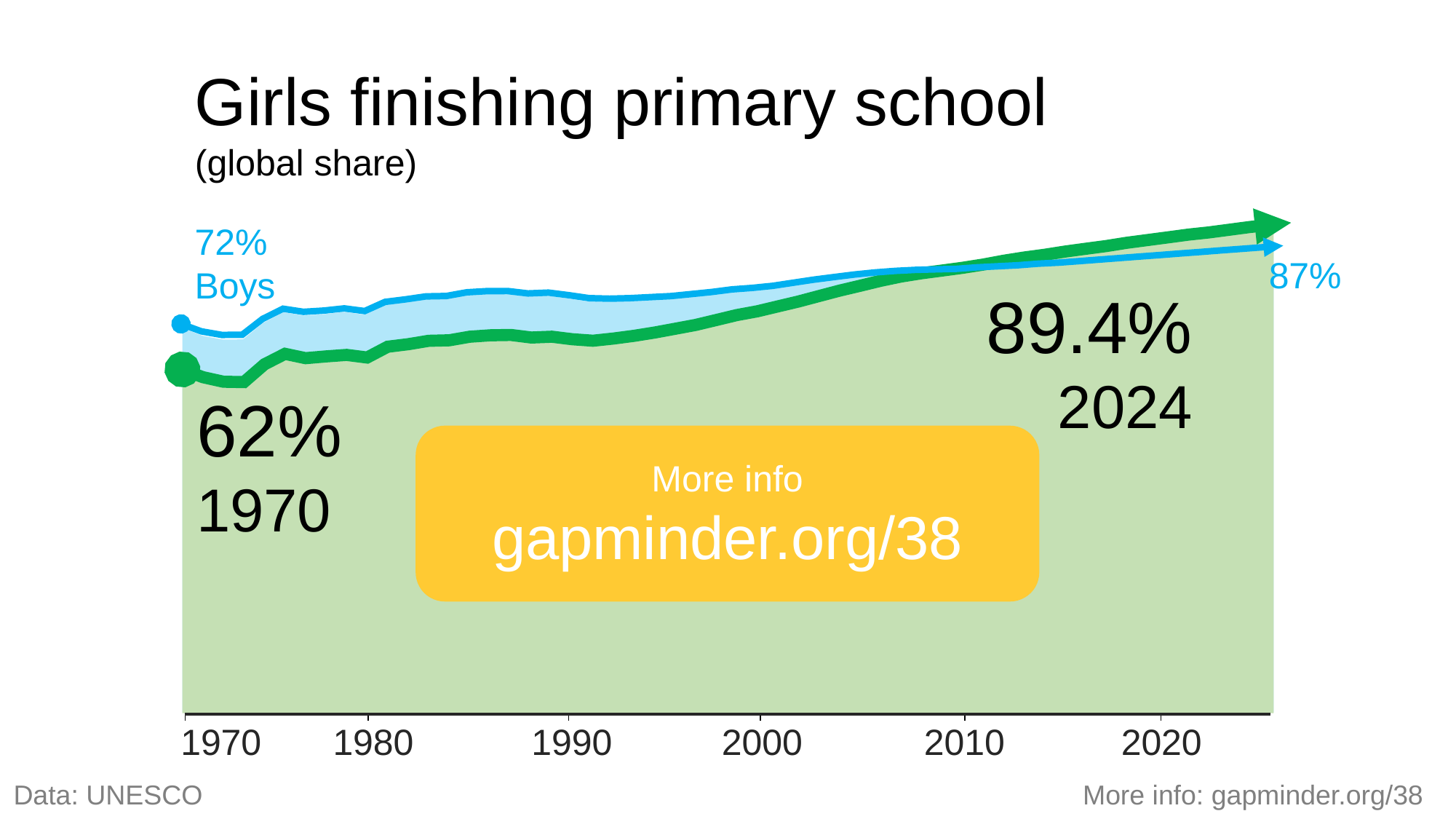

Girls finishing primary school
(global share)

72%
Boys

87%
89.4%
2024
62%
1970

More info
gapminder.org/38
1970
1980
1990
2000
2010
2020

Data: UNESCO
More info: gapminder.org/38